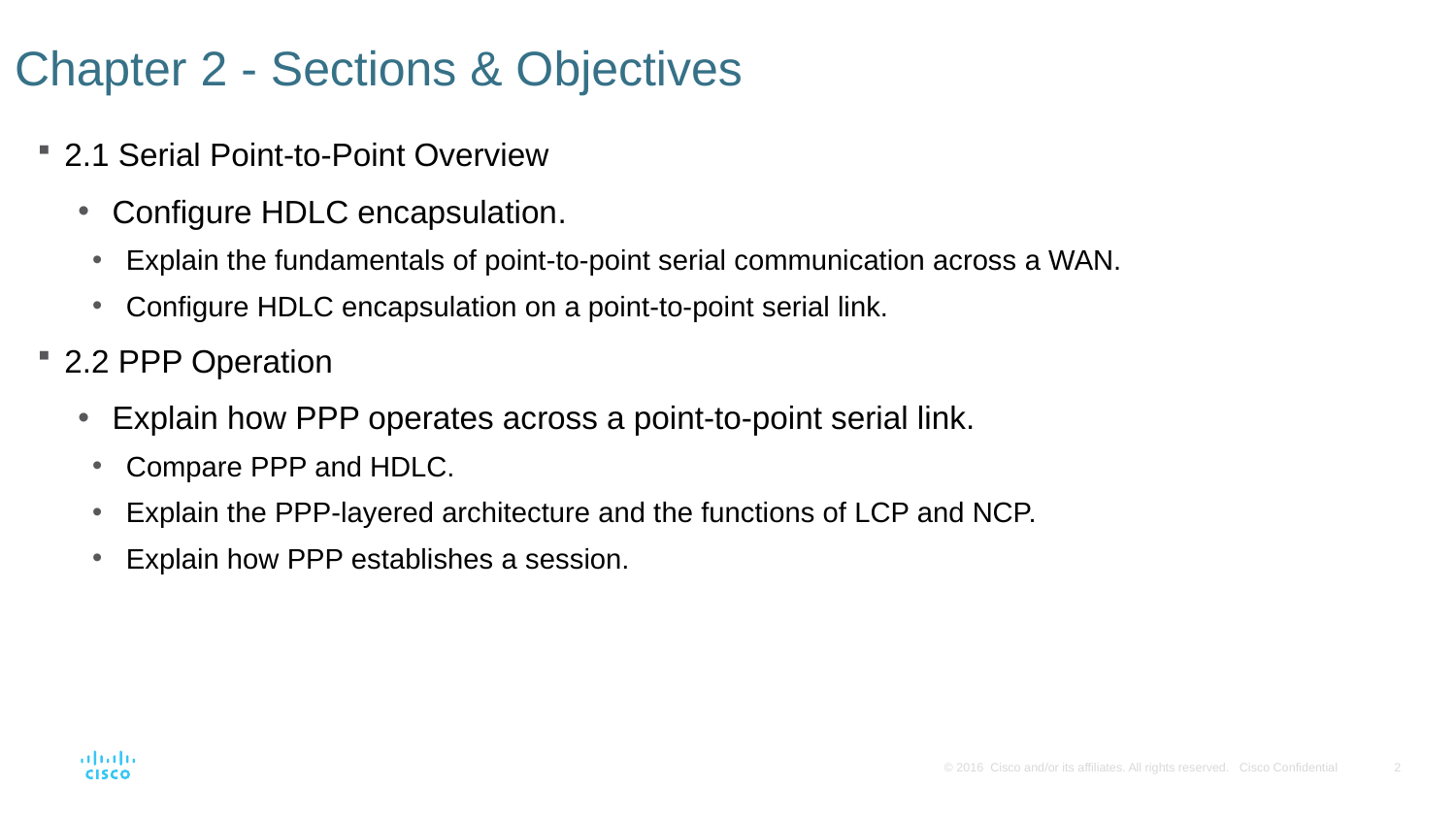

# Chapter 2 - Sections & Objectives
2.1 Serial Point-to-Point Overview
Configure HDLC encapsulation.
Explain the fundamentals of point-to-point serial communication across a WAN.
Configure HDLC encapsulation on a point-to-point serial link.
2.2 PPP Operation
Explain how PPP operates across a point-to-point serial link.
Compare PPP and HDLC.
Explain the PPP-layered architecture and the functions of LCP and NCP.
Explain how PPP establishes a session.